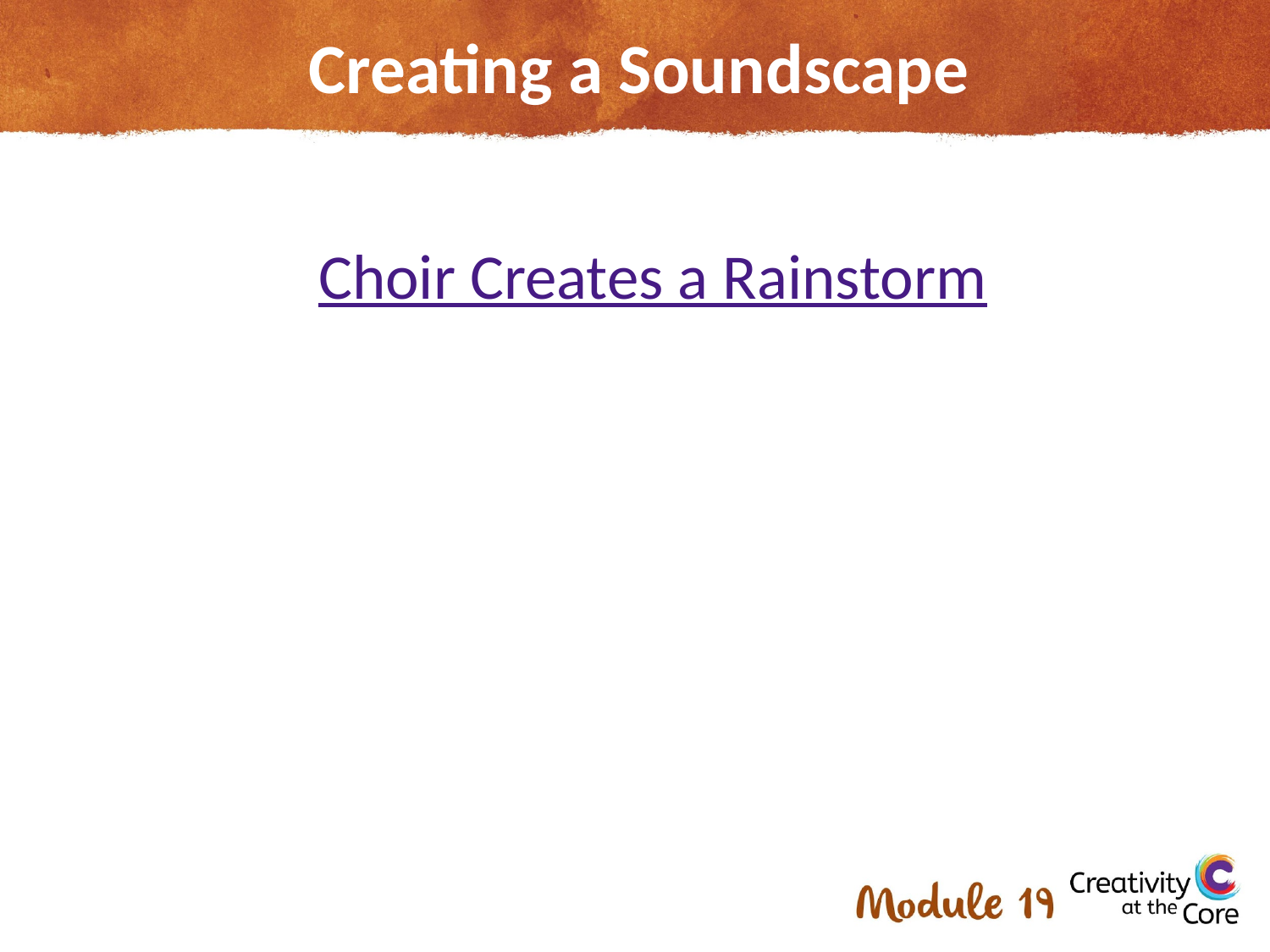

# Creating a Soundscape
Choir Creates a Rainstorm